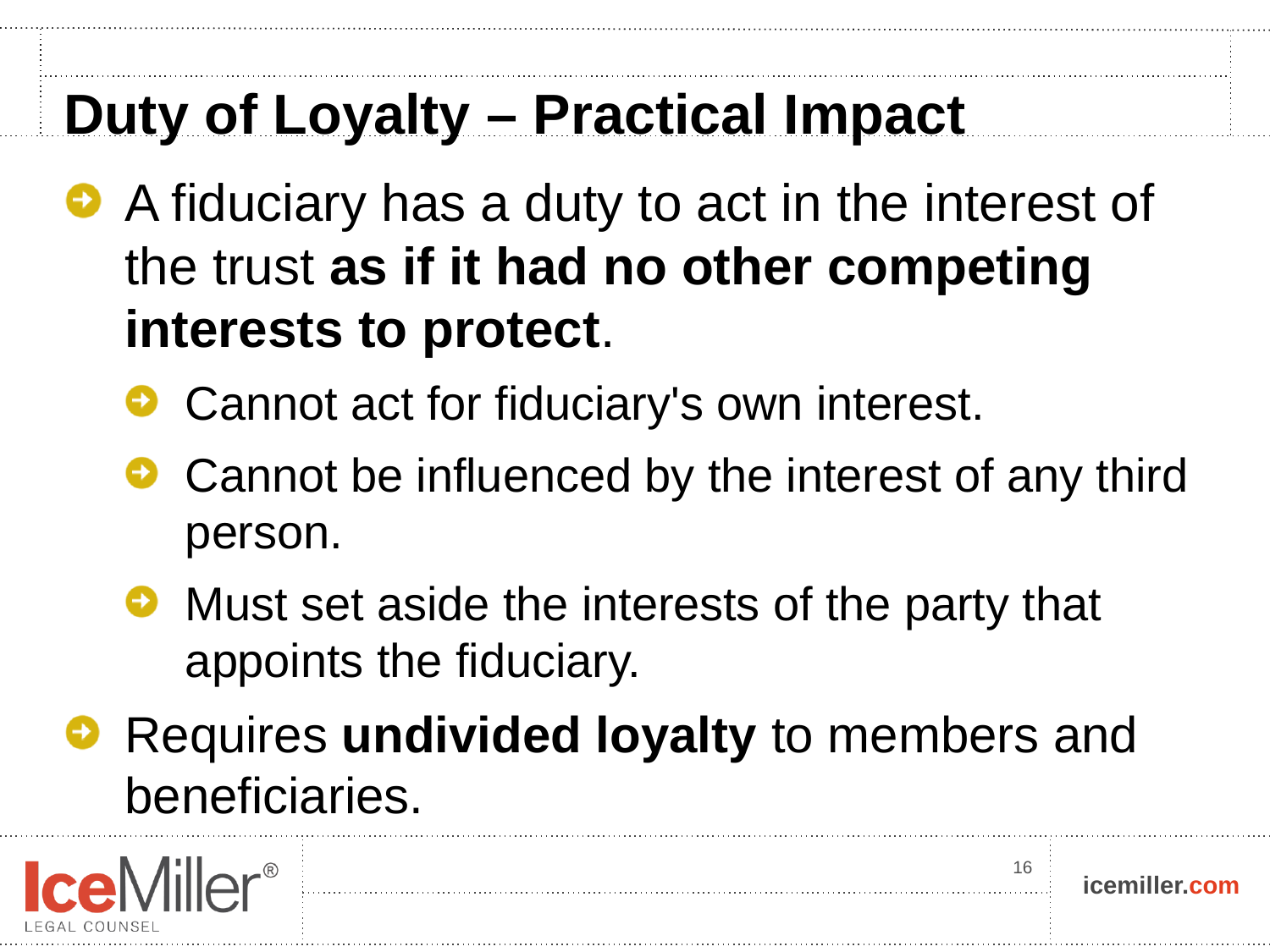

# Duty of Loyalty – Practical Impact
A fiduciary has a duty to act in the interest of the trust as if it had no other competing interests to protect.
Cannot act for fiduciary's own interest.
Cannot be influenced by the interest of any third person.
Must set aside the interests of the party that appoints the fiduciary.
Requires undivided loyalty to members and beneficiaries.

16